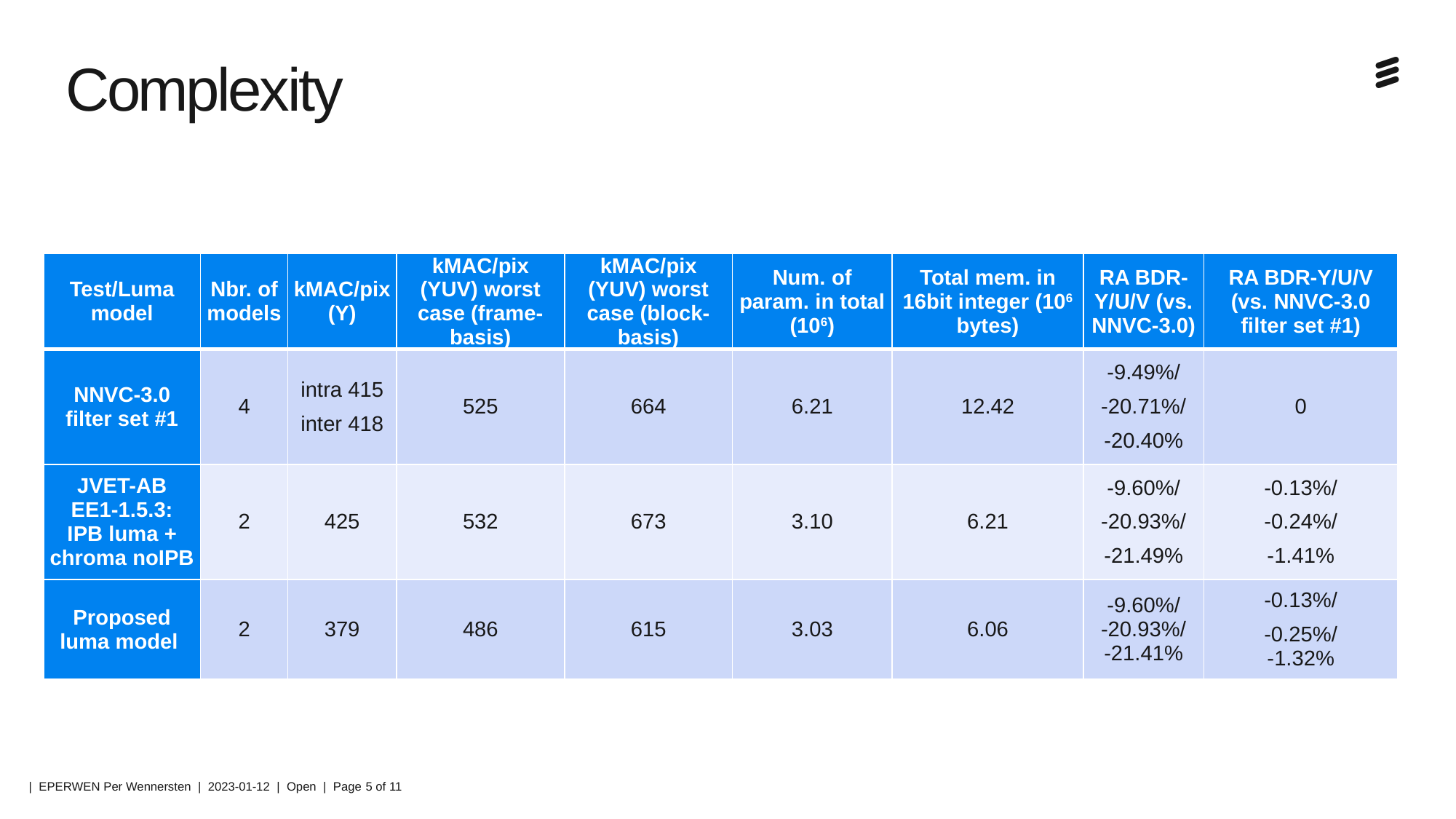

# Complexity
| Test/Luma model | Nbr. of models | kMAC/pix (Y) | kMAC/pix (YUV) worst case (frame-basis) | kMAC/pix (YUV) worst case (block-basis) | Num. of param. in total (106) | Total mem. in 16bit integer (106 bytes) | RA BDR-Y/U/V (vs. NNVC-3.0) | RA BDR-Y/U/V (vs. NNVC-3.0 filter set #1) |
| --- | --- | --- | --- | --- | --- | --- | --- | --- |
| NNVC-3.0 filter set #1 | 4 | intra 415 inter 418 | 525 | 664 | 6.21 | 12.42 | ‑9.49%/ ‑20.71%/ ‑20.40% | 0 |
| JVET-AB EE1-1.5.3: IPB luma + chroma noIPB | 2 | 425 | 532 | 673 | 3.10 | 6.21 | -9.60%/ ‑20.93%/ ‑21.49% | -0.13%/ ‑0.24%/ ‑1.41% |
| Proposed luma model | 2 | 379 | 486 | 615 | 3.03 | 6.06 | ‑9.60%/ ‑20.93%/ -21.41% | -0.13%/ -0.25%/ -1.32% |